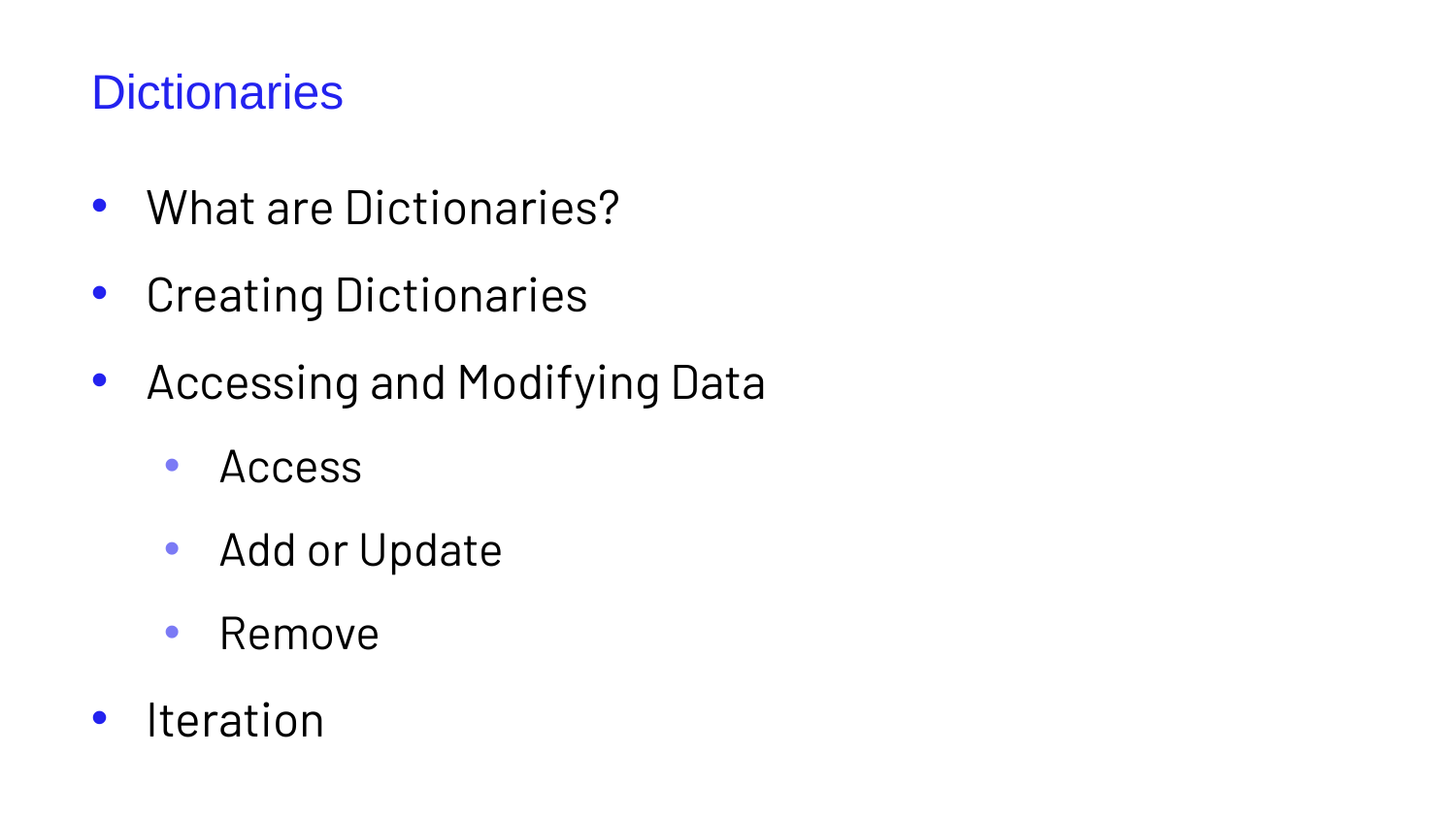

Dictionaries
What are Dictionaries?
Creating Dictionaries
Accessing and Modifying Data
Access
Add or Update
Remove
Iteration